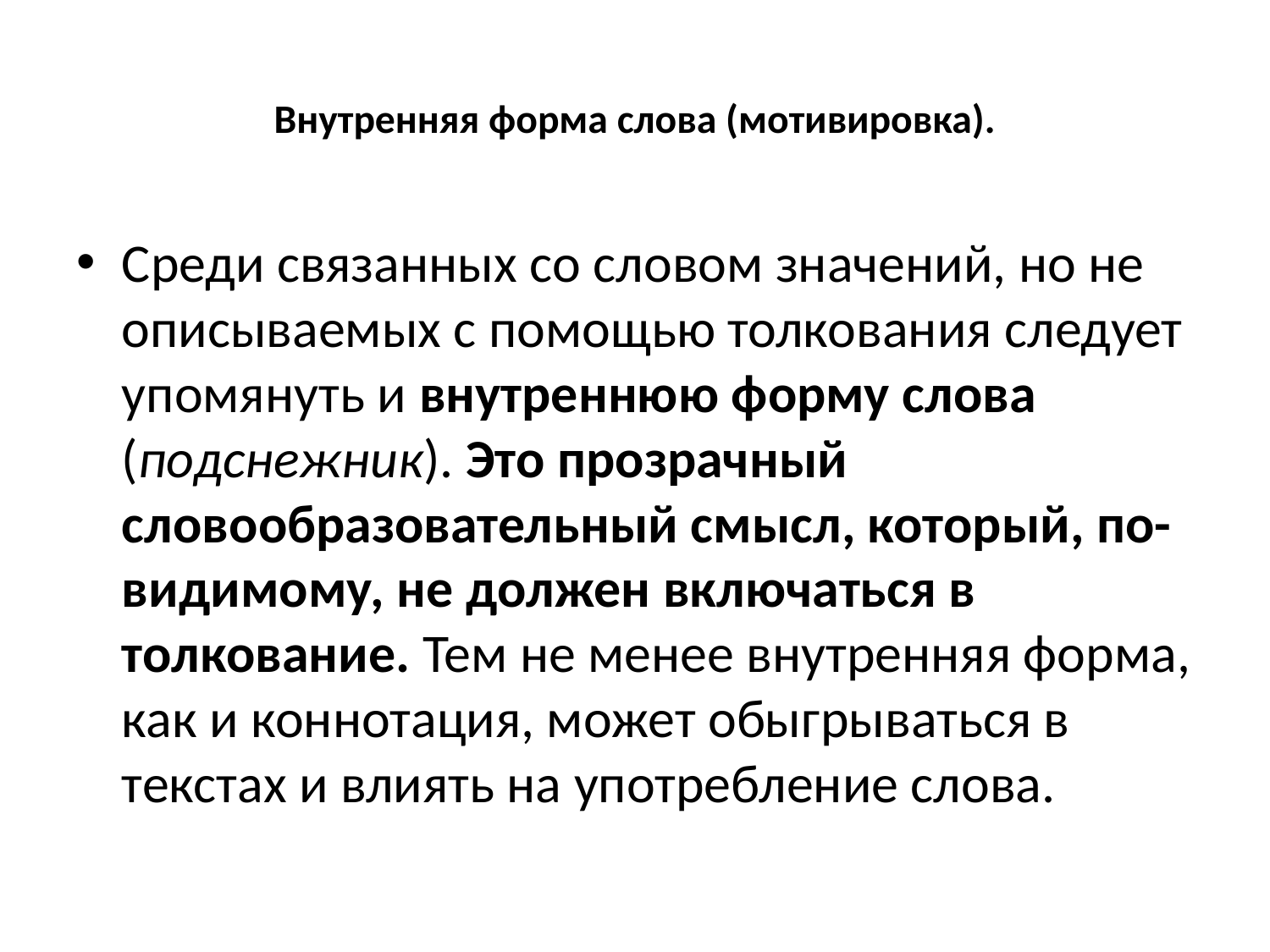

# Внутренняя форма слова (мотивировка).
Среди связанных со словом значений, но не описываемых с помощью толкования следует упомянуть и внутреннюю форму слова (подснежник). Это прозрачный словообразовательный смысл, который, по-видимому, не должен включаться в толкование. Тем не менее внутренняя форма, как и коннотация, может обыгрываться в текстах и влиять на употребление слова.